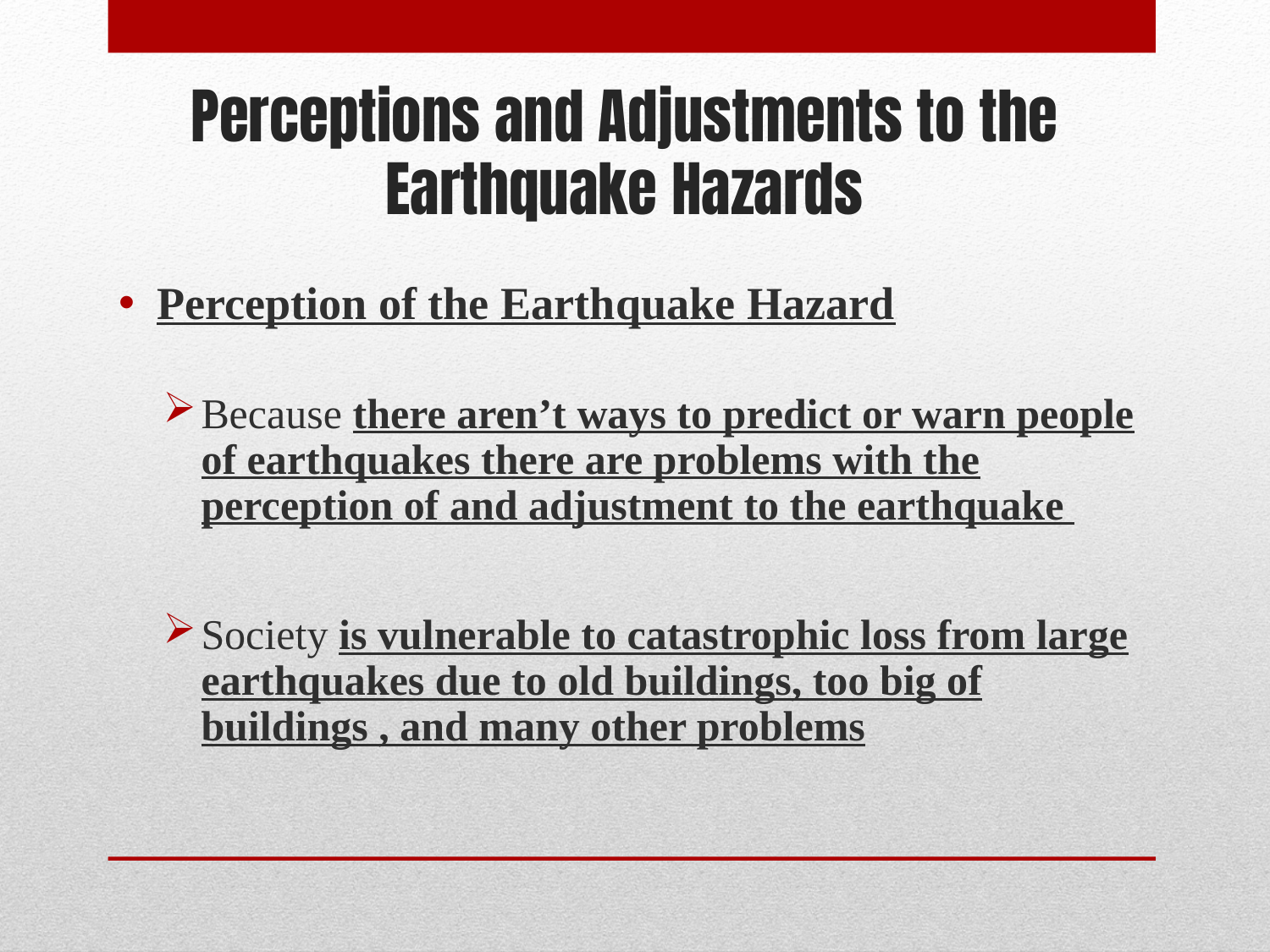

# Perceptions and Adjustments to the Earthquake Hazards
Perception of the Earthquake Hazard

Because there aren’t ways to predict or warn people of earthquakes there are problems with the perception of and adjustment to the earthquake

Society is vulnerable to catastrophic loss from large earthquakes due to old buildings, too big of buildings , and many other problems